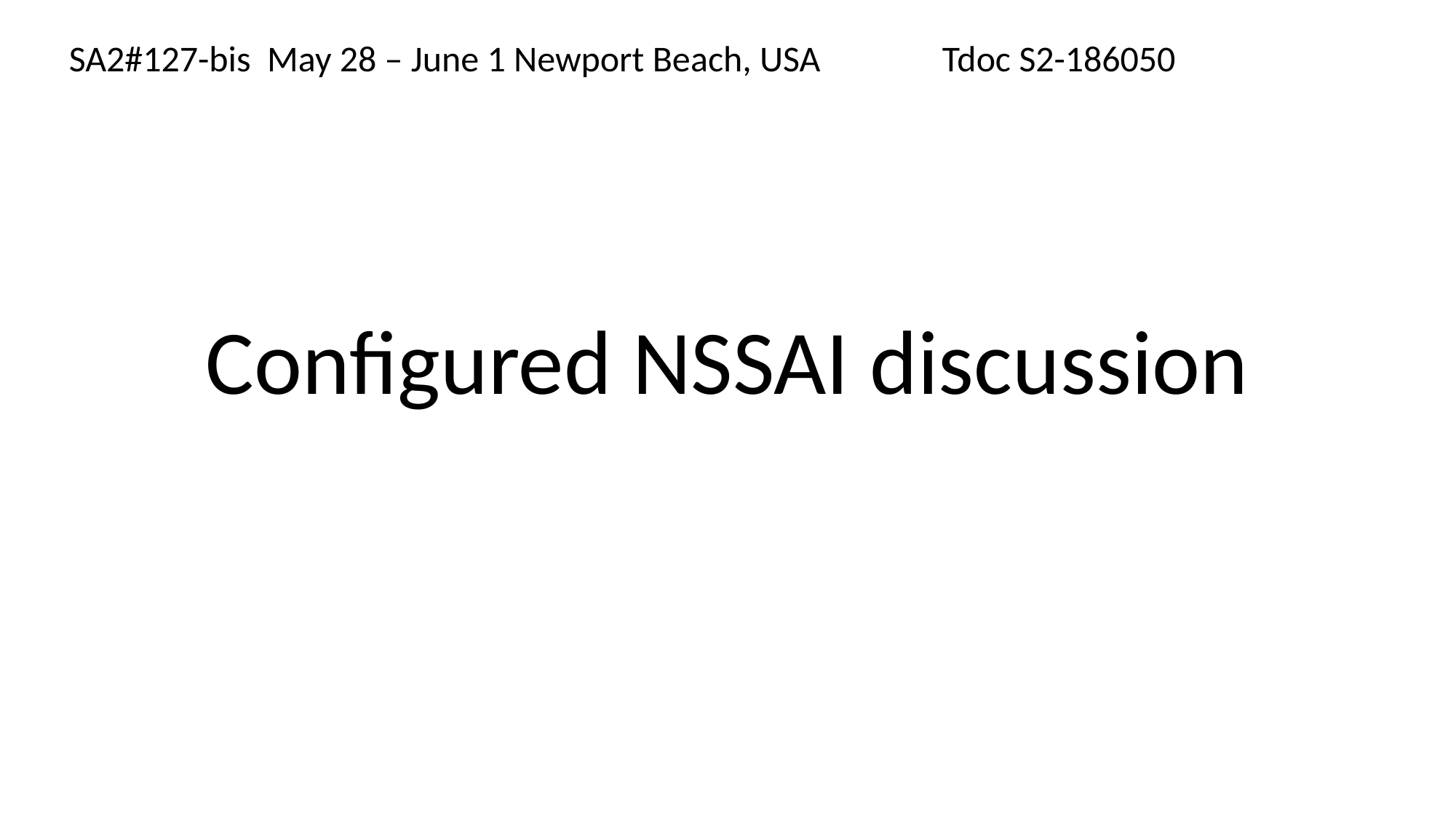

SA2#127-bis  May 28 – June 1 Newport Beach, USA 		Tdoc S2-186050
# Configured NSSAI discussion